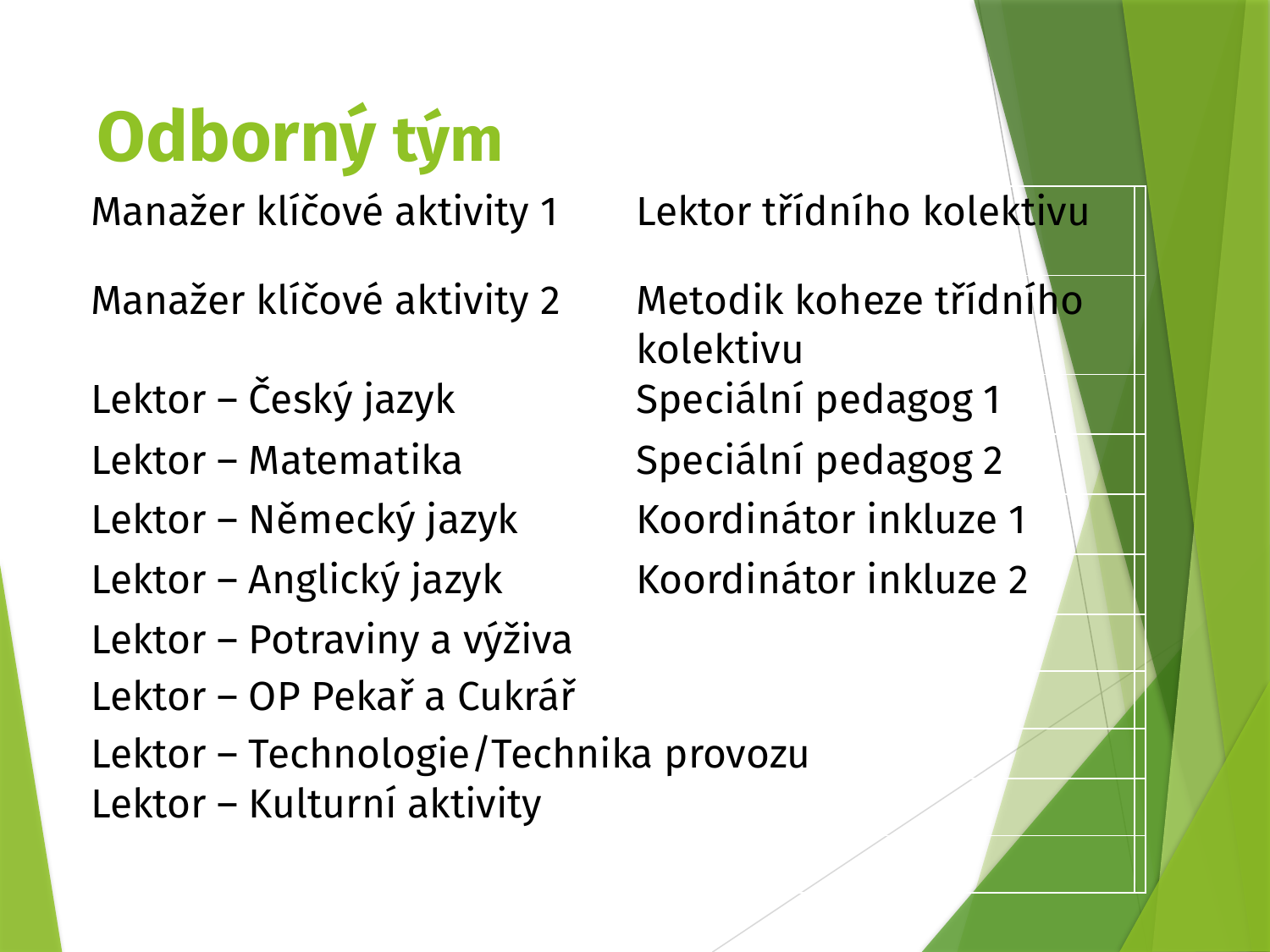

# Odborný tým
| Manažer klíčové aktivity 1 |  | Lektor třídního kolektivu |  |
| --- | --- | --- | --- |
| Manažer klíčové aktivity 2 |  | Metodik koheze třídního kolektivu |  |
| Lektor – Český jazyk |  | Speciální pedagog 1 |  |
| Lektor – Matematika |  | Speciální pedagog 2 |  |
| Lektor – Německý jazyk |  | Koordinátor inkluze 1 |  |
| Lektor – Anglický jazyk |  | Koordinátor inkluze 2 |  |
| Lektor – Potraviny a výživa |  |  |  |
| Lektor – OP Pekař a Cukrář |  |  |  |
| Lektor – Technologie/Technika provozu |  |  |  |
| Lektor – Kulturní aktivity |  |  |  |
|  |  |  |  |